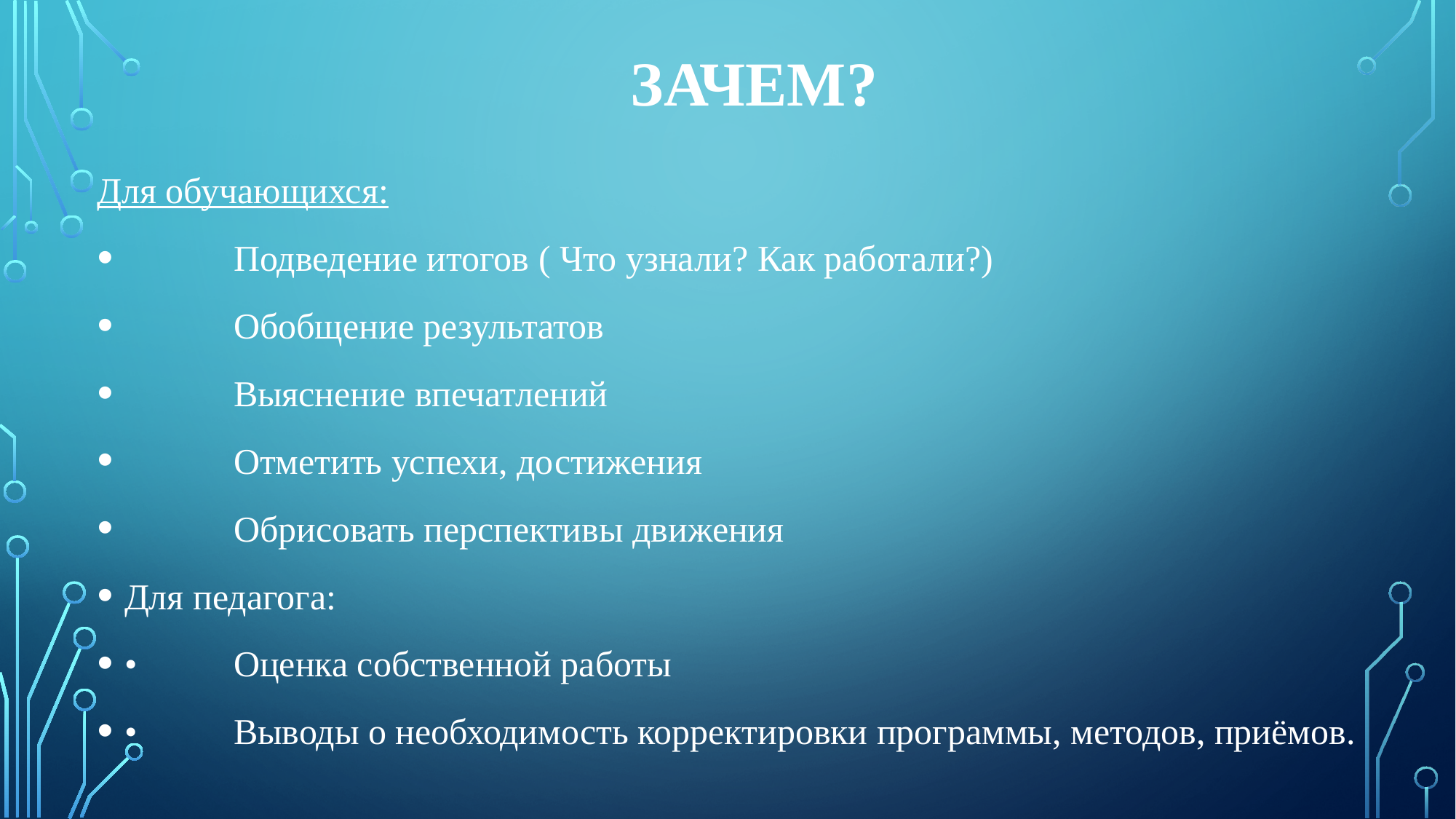

# Зачем?
Для обучающихся:
	Подведение итогов ( Что узнали? Как работали?)
	Обобщение результатов
	Выяснение впечатлений
	Отметить успехи, достижения
	Обрисовать перспективы движения
Для педагога:
•	Оценка собственной работы
•	Выводы о необходимость корректировки программы, методов, приёмов.